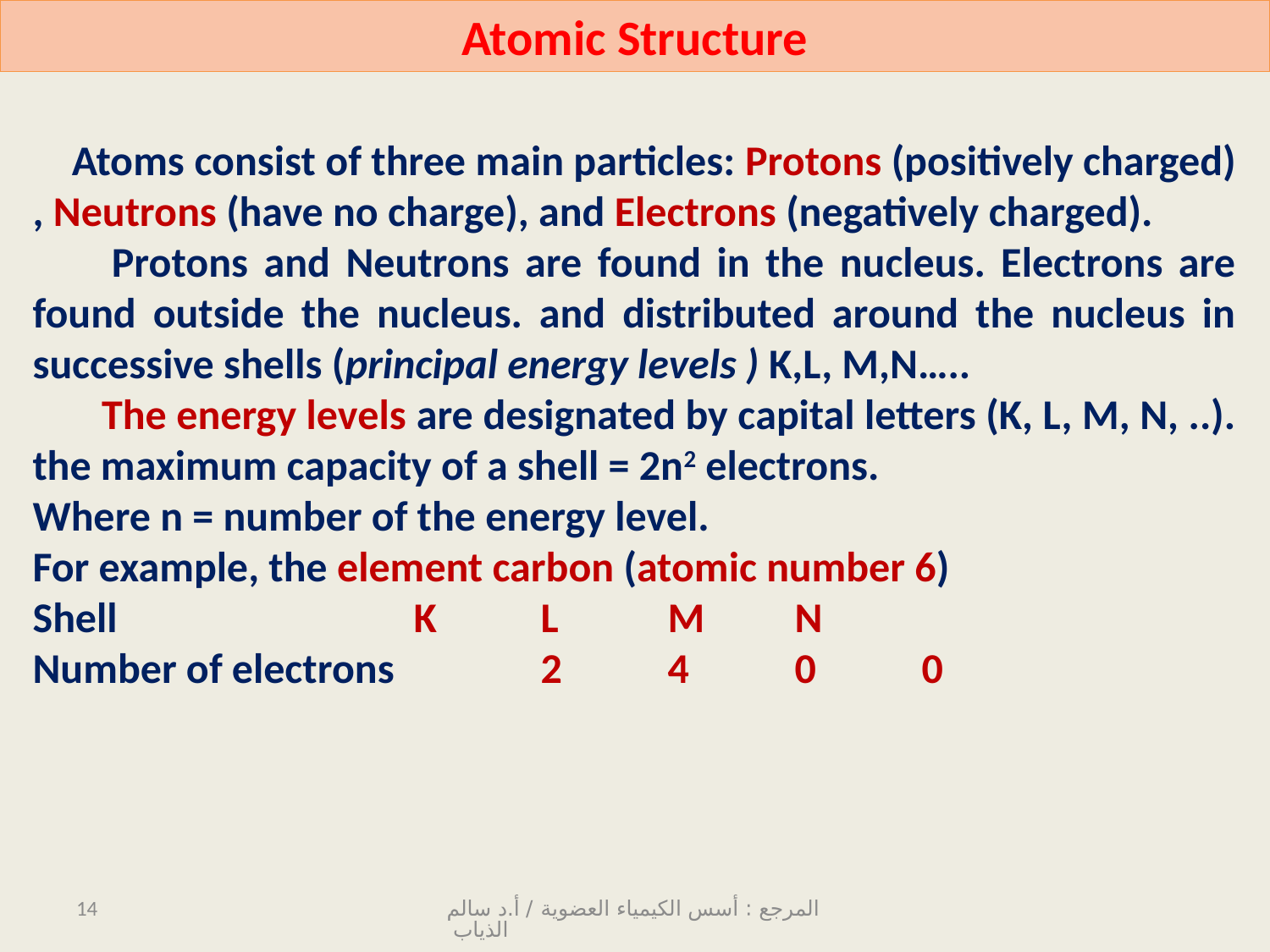

Atomic Structure
    Atoms consist of three main particles: Protons (positively charged) , Neutrons (have no charge), and Electrons (negatively charged).
     Protons and Neutrons are found in the nucleus. Electrons are found outside the nucleus. and distributed around the nucleus in successive shells (principal energy levels ) K,L, M,N…..
       The energy levels are designated by capital letters (K, L, M, N, ..). the maximum capacity of a shell = 2n2 electrons.
Where n = number of the energy level.
For example, the element carbon (atomic number 6)
Shell			K	L	M	N
Number of electrons  	2	4	0	0
14
المرجع : أسس الكيمياء العضوية / أ.د سالم الذياب